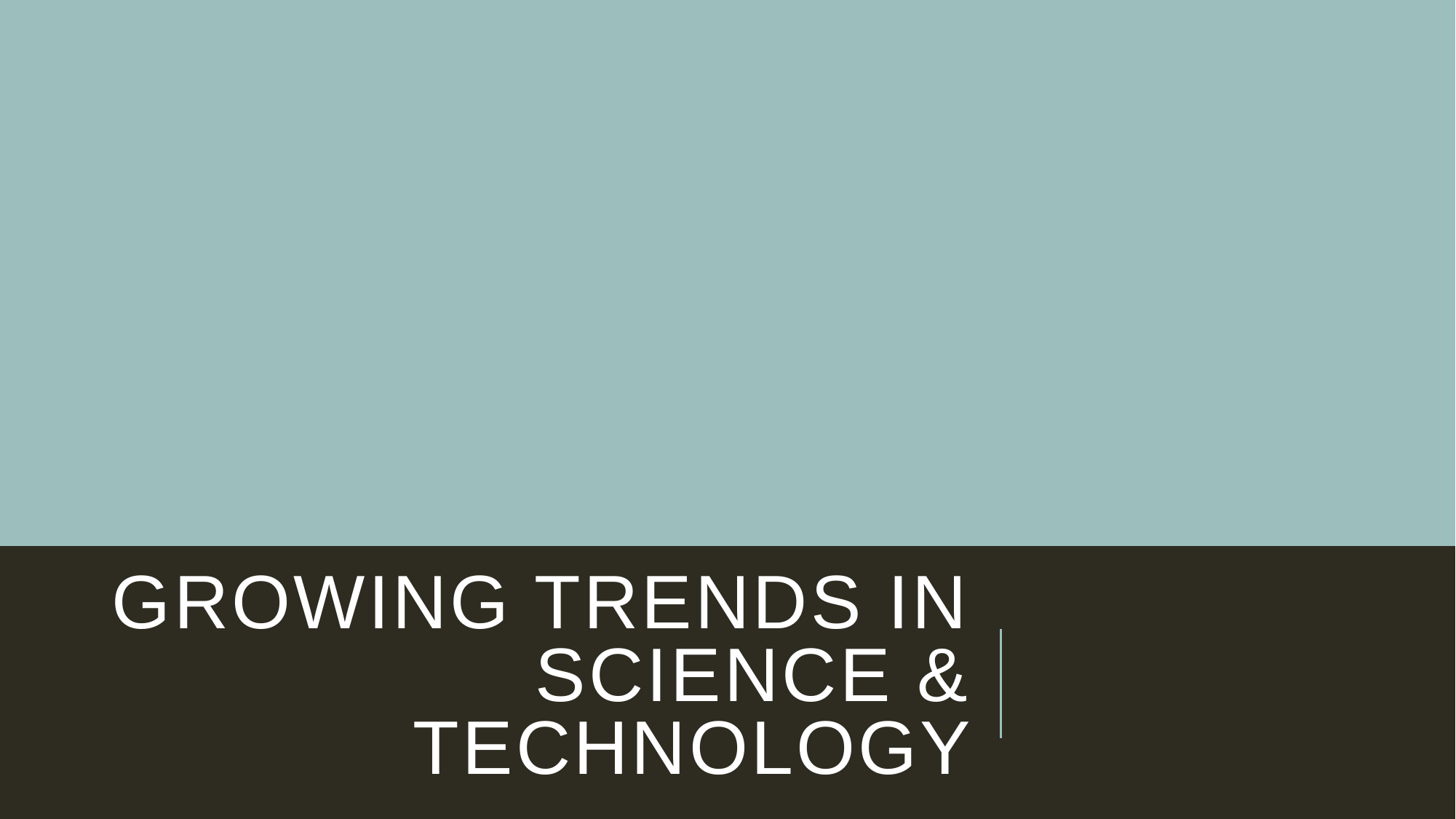

# Growing trends in science & technology